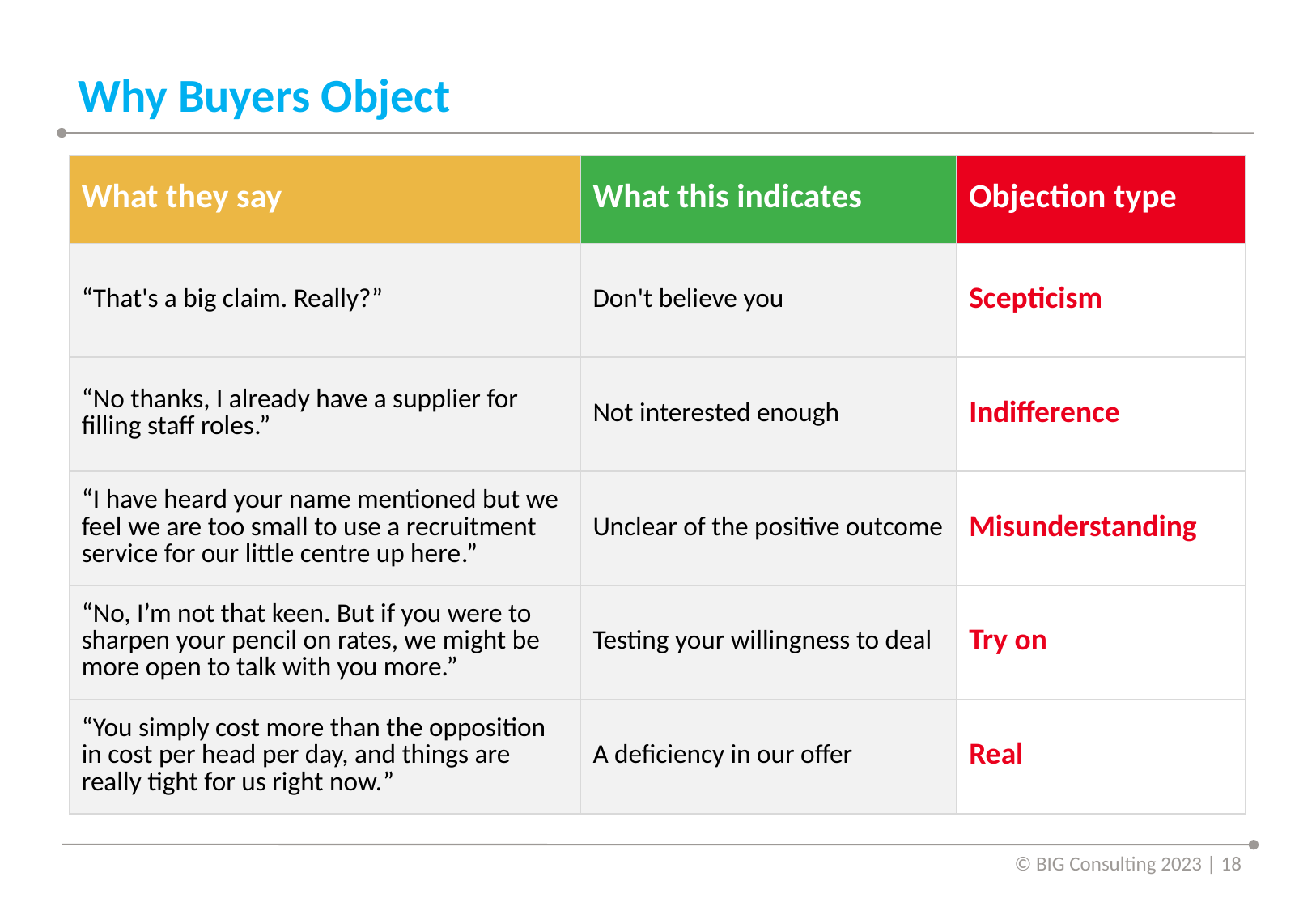

# Why Buyers Object
| What they say | What this indicates | Objection type |
| --- | --- | --- |
| “That's a big claim. Really?” | Don't believe you | Scepticism |
| “No thanks, I already have a supplier for filling staff roles.” | Not interested enough | Indifference |
| “I have heard your name mentioned but we feel we are too small to use a recruitment service for our little centre up here.” | Unclear of the positive outcome | Misunderstanding |
| “No, I’m not that keen. But if you were to sharpen your pencil on rates, we might be more open to talk with you more.” | Testing your willingness to deal | Try on |
| “You simply cost more than the opposition in cost per head per day, and things are really tight for us right now.” | A deficiency in our offer | Real |